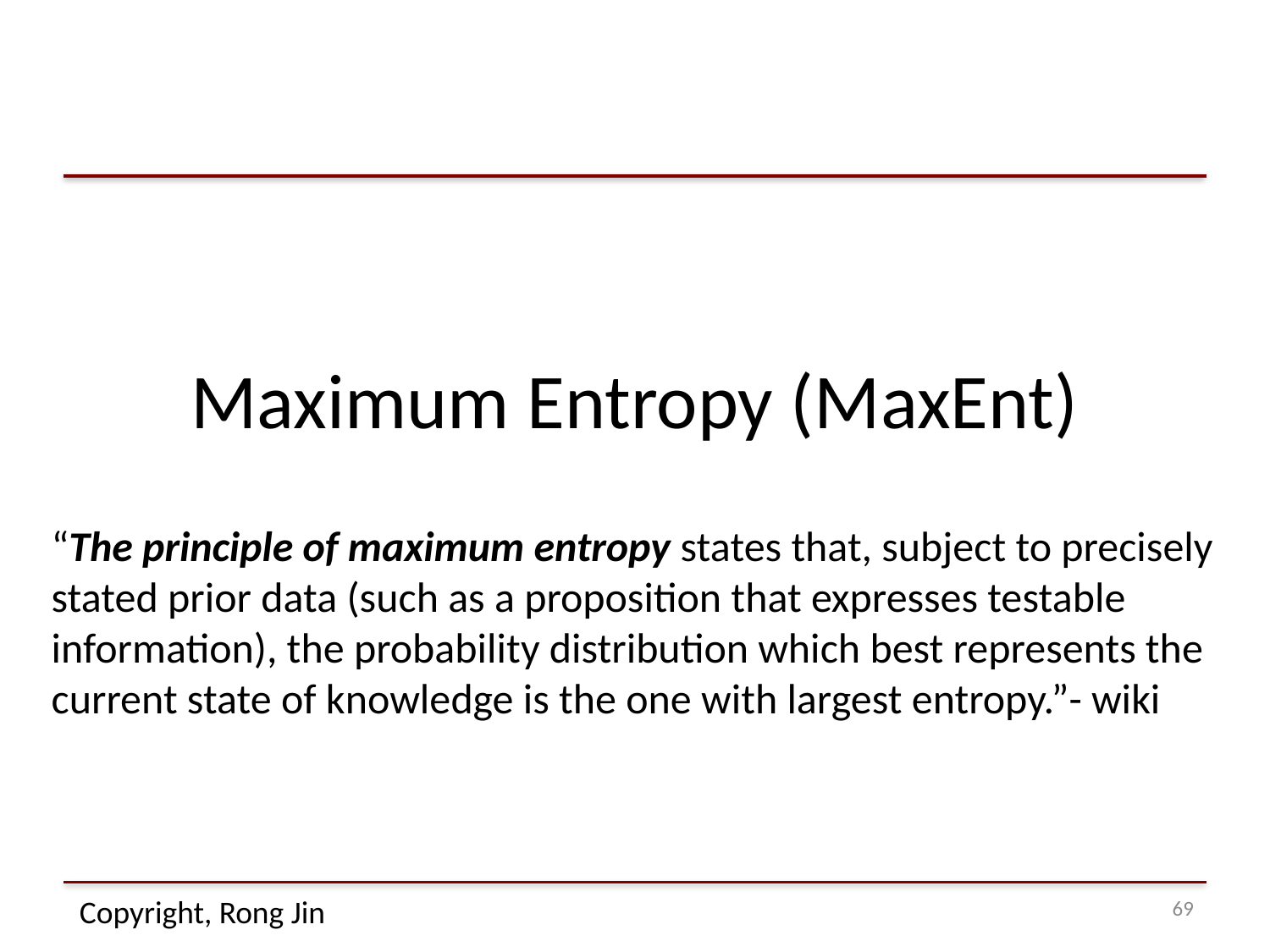

# Maximum Entropy (MaxEnt)
“The principle of maximum entropy states that, subject to precisely stated prior data (such as a proposition that expresses testable information), the probability distribution which best represents the current state of knowledge is the one with largest entropy.”- wiki
69
Copyright, Rong Jin